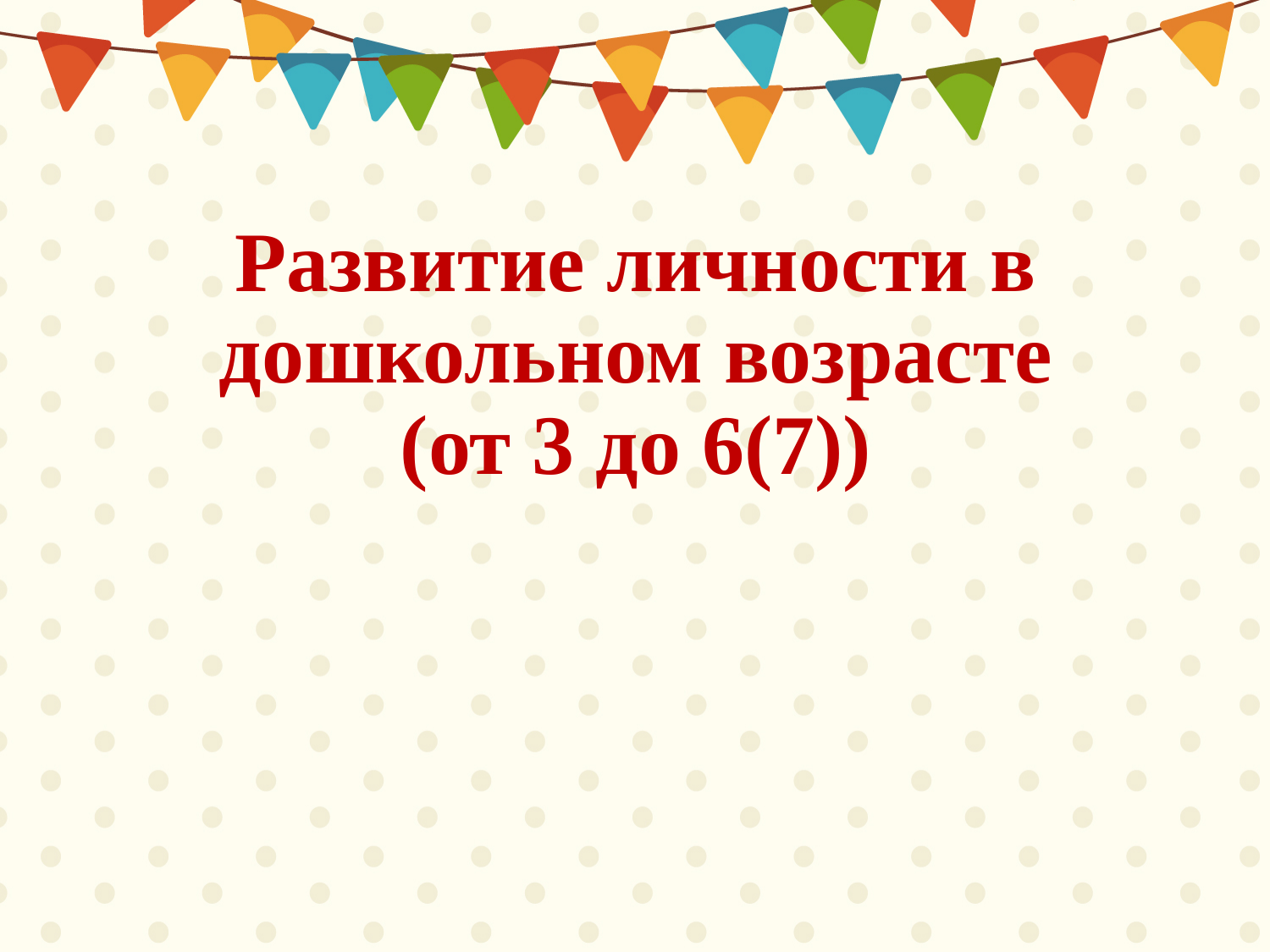

# Развитие личности в дошкольном возрасте (от 3 до 6(7))